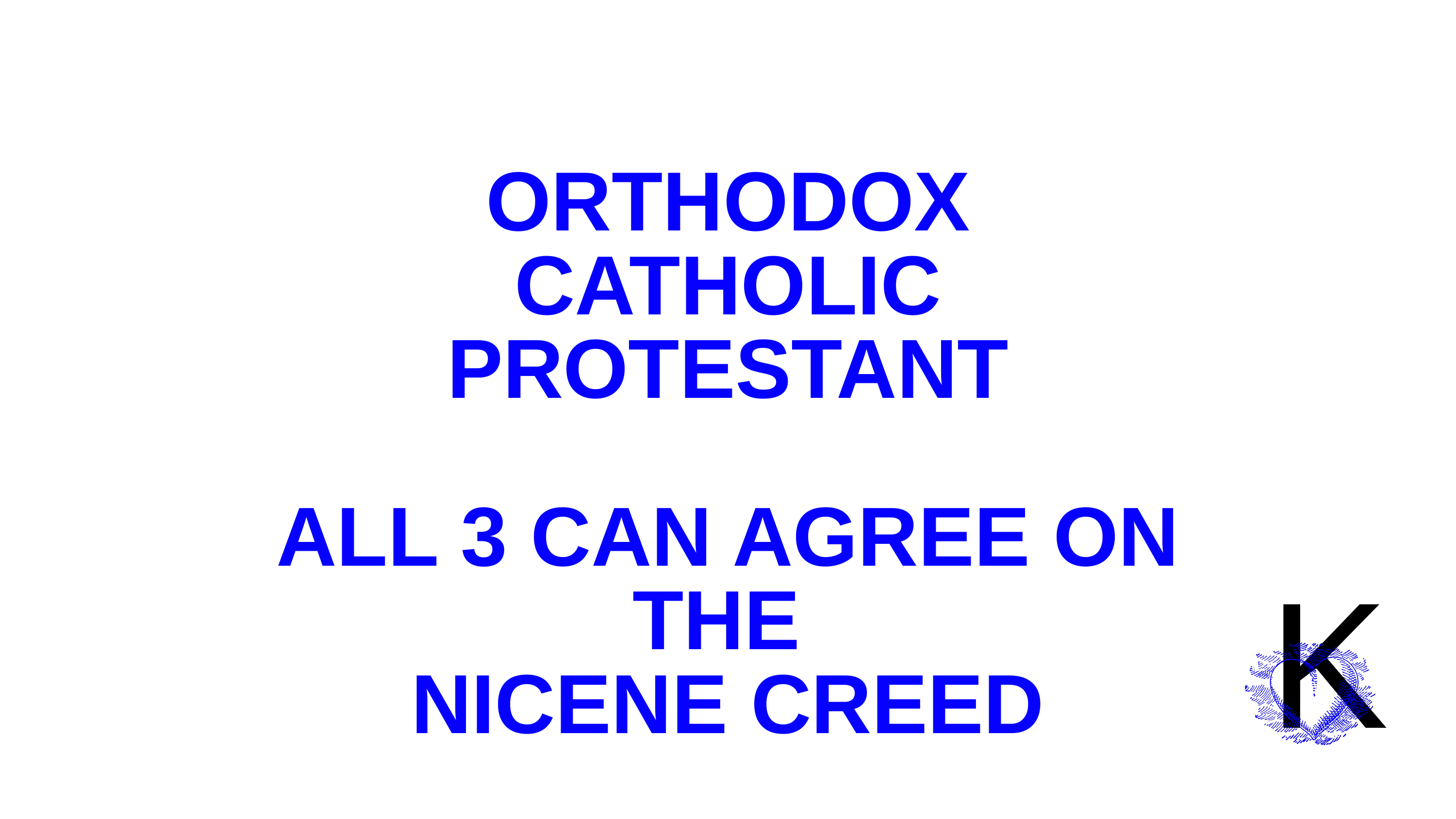

ORTHODOX
CATHOLIC
PROTESTANT

ALL 3 CAN AGREE ON THE
NICENE CREED
K